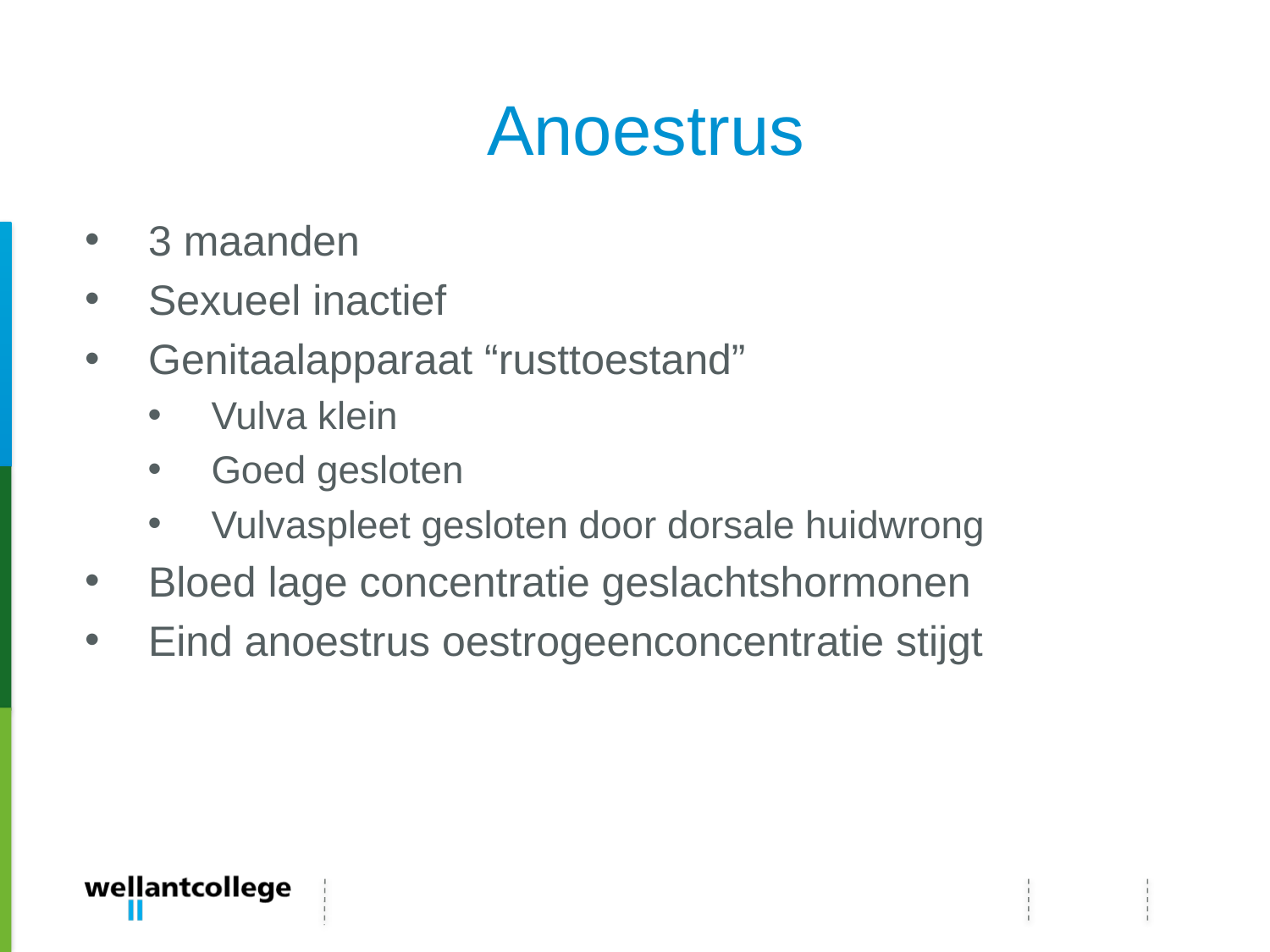

# Anoestrus
3 maanden
Sexueel inactief
Genitaalapparaat “rusttoestand”
Vulva klein
Goed gesloten
Vulvaspleet gesloten door dorsale huidwrong
Bloed lage concentratie geslachtshormonen
Eind anoestrus oestrogeenconcentratie stijgt